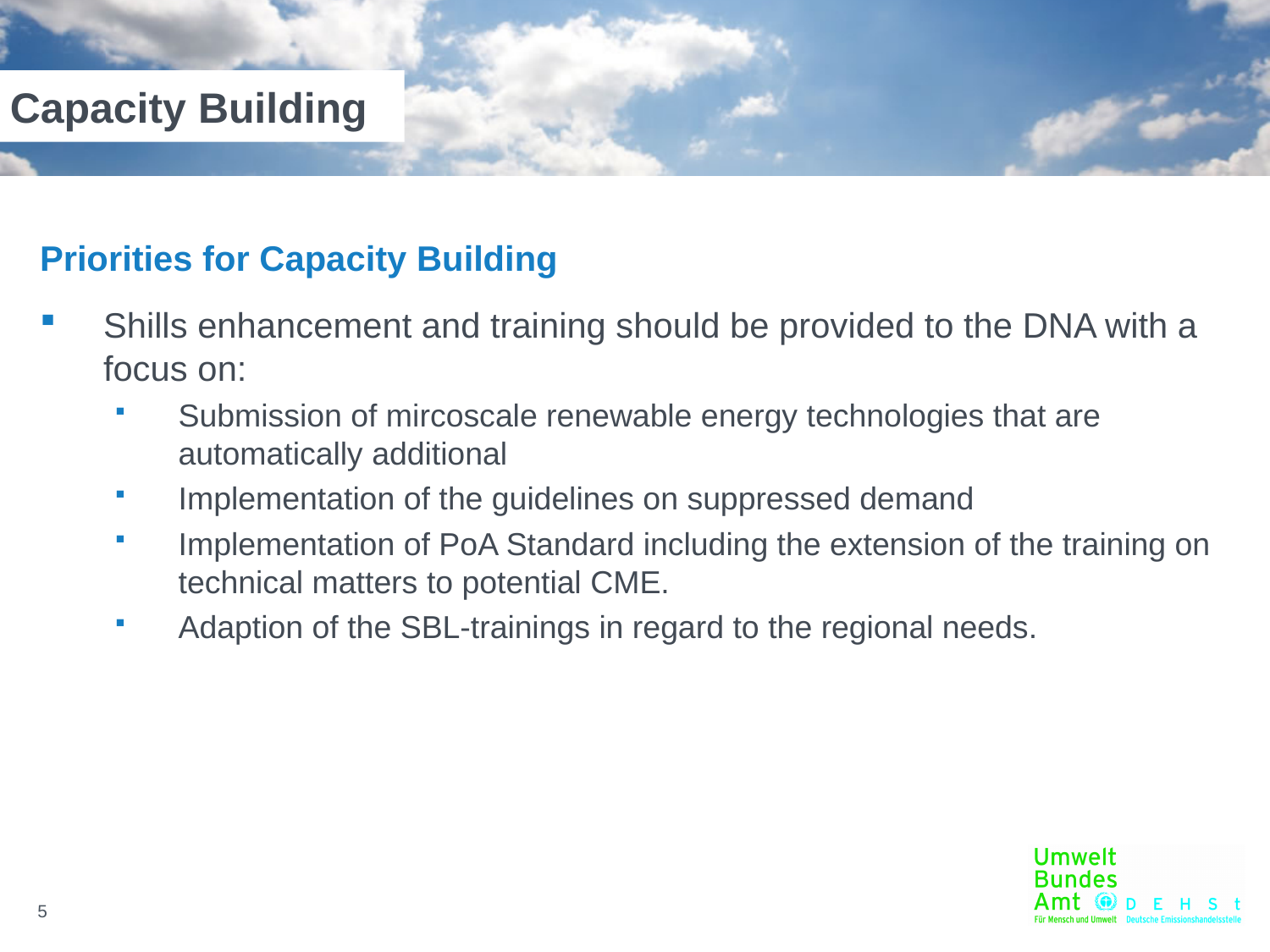

# Capacity Building
Priorities for Capacity Building
Shills enhancement and training should be provided to the DNA with a focus on:
Submission of mircoscale renewable energy technologies that are automatically additional
Implementation of the guidelines on suppressed demand
Implementation of PoA Standard including the extension of the training on technical matters to potential CME.
Adaption of the SBL-trainings in regard to the regional needs.

5